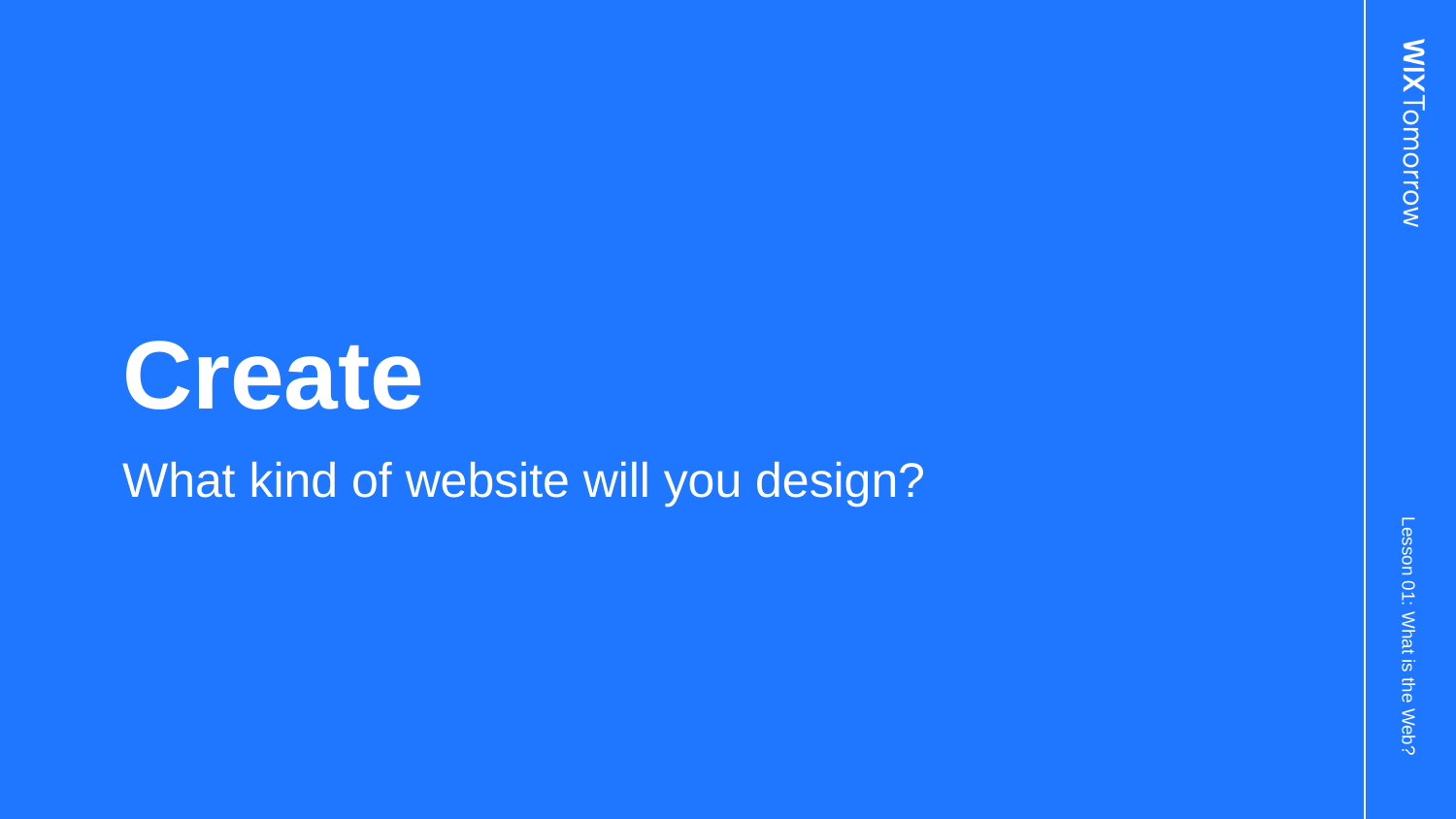

# Create
What kind of website will you design?